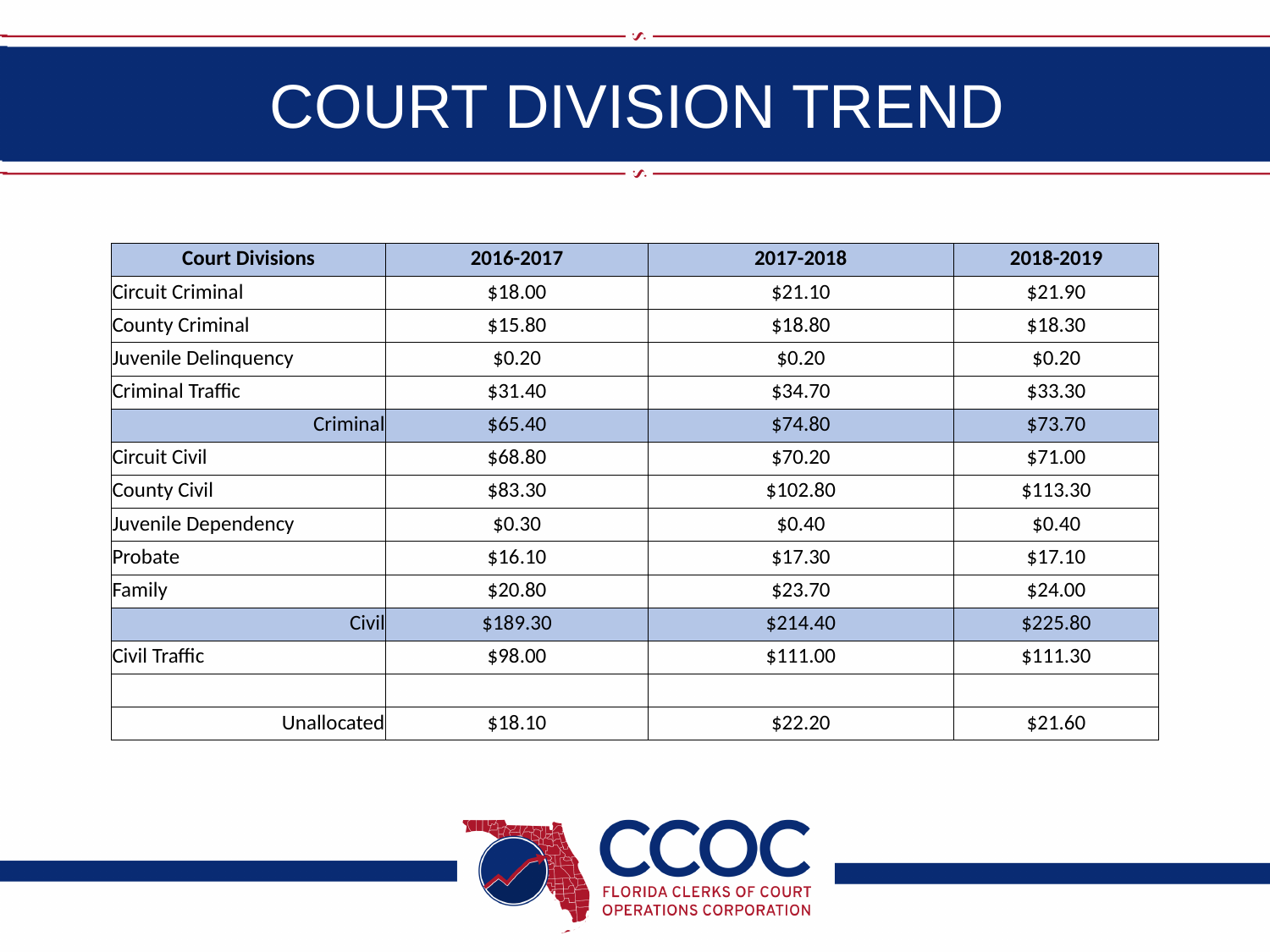

# COURT DIVISION TREND
| Court Divisions | 2016-2017 | 2017-2018 | 2018-2019 |
| --- | --- | --- | --- |
| Circuit Criminal | $18.00 | $21.10 | $21.90 |
| County Criminal | $15.80 | $18.80 | $18.30 |
| Juvenile Delinquency | $0.20 | $0.20 | $0.20 |
| Criminal Traffic | $31.40 | $34.70 | $33.30 |
| Criminal | $65.40 | $74.80 | $73.70 |
| Circuit Civil | $68.80 | $70.20 | $71.00 |
| County Civil | $83.30 | $102.80 | $113.30 |
| Juvenile Dependency | $0.30 | $0.40 | $0.40 |
| Probate | $16.10 | $17.30 | $17.10 |
| Family | $20.80 | $23.70 | $24.00 |
| Civil | $189.30 | $214.40 | $225.80 |
| Civil Traffic | $98.00 | $111.00 | $111.30 |
|  |  |  |  |
| Unallocated | $18.10 | $22.20 | $21.60 |